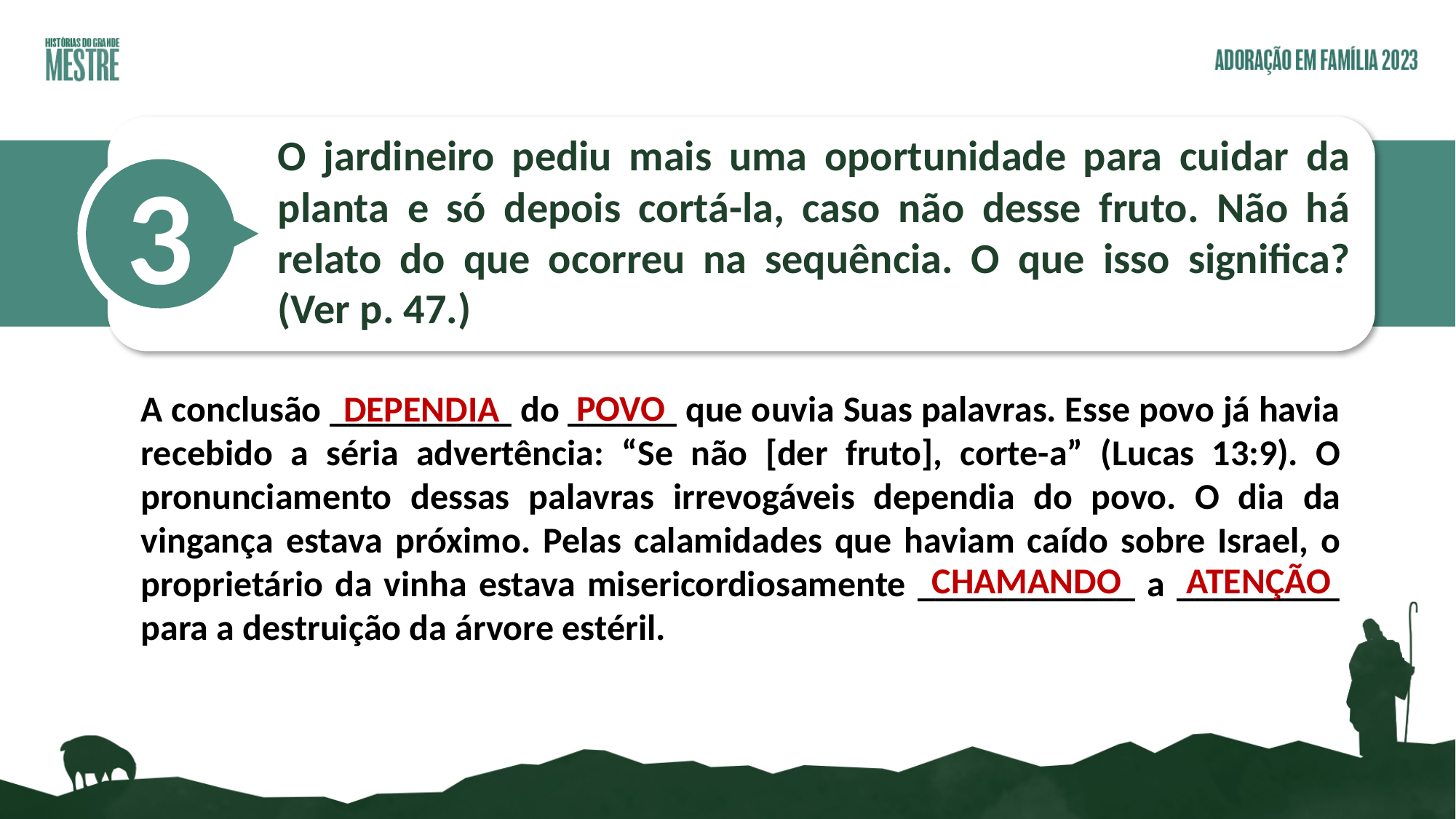

O jardineiro pediu mais uma oportunidade para cuidar da planta e só depois cortá-la, caso não desse fruto. Não há relato do que ocorreu na sequência. O que isso significa? (Ver p. 47.)
3
POVO
A conclusão __________ do ______ que ouvia Suas palavras. Esse povo já havia recebido a séria advertência: “Se não [der fruto], corte-a” (Lucas 13:9). O pronunciamento dessas palavras irrevogáveis dependia do povo. O dia da vingança estava próximo. Pelas calamidades que haviam caído sobre Israel, o proprietário da vinha estava misericordiosamente ____________ a _________ para a destruição da árvore estéril.
DEPENDIA
ATENÇÃO
CHAMANDO